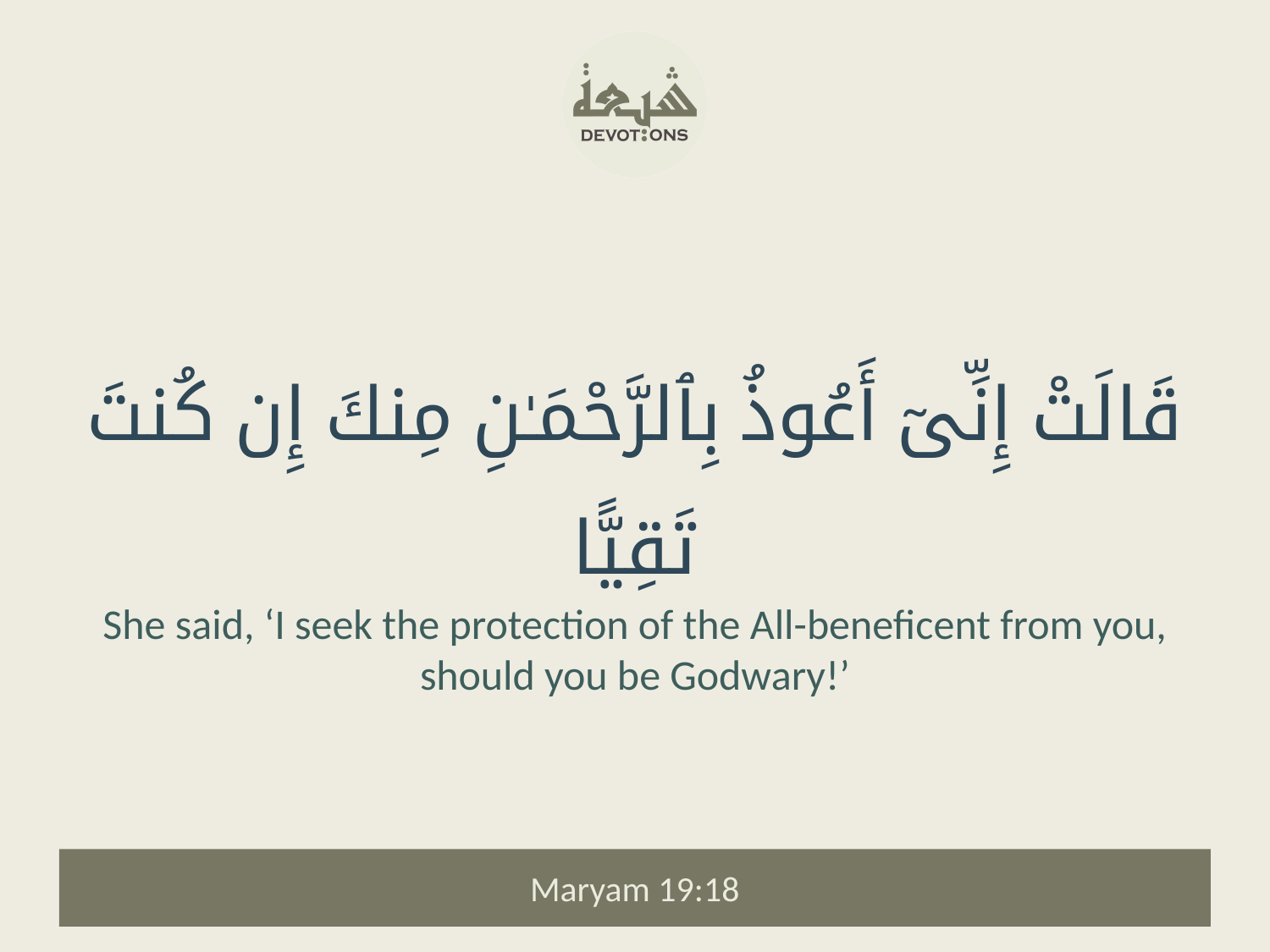

قَالَتْ إِنِّىٓ أَعُوذُ بِٱلرَّحْمَـٰنِ مِنكَ إِن كُنتَ تَقِيًّا
She said, ‘I seek the protection of the All-beneficent from you, should you be Godwary!’
Maryam 19:18